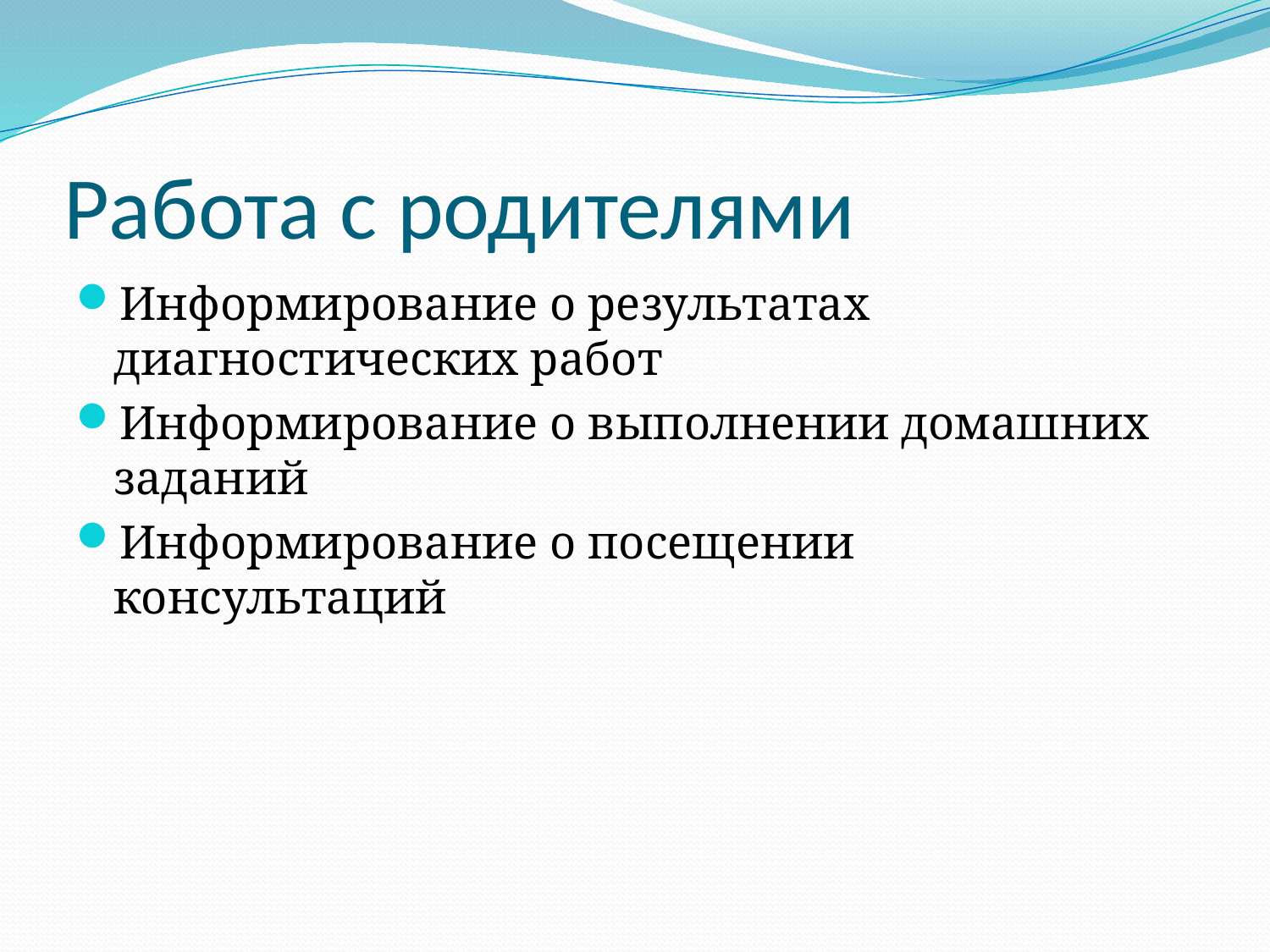

# Работа с родителями
Информирование о результатах диагностических работ
Информирование о выполнении домашних заданий
Информирование о посещении консультаций